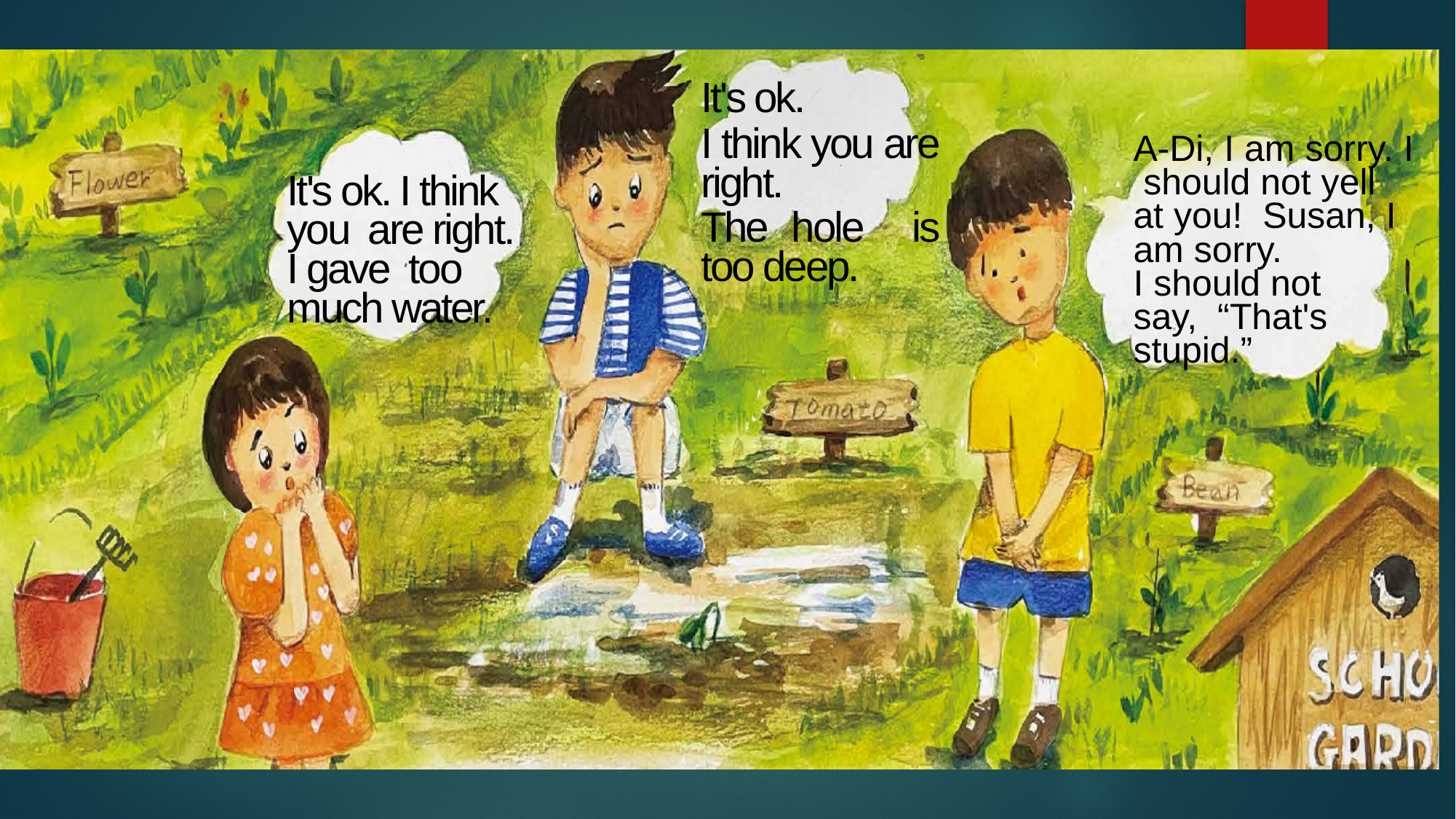

It's ok.
I think you are right.
The hole  is too deep.
A-Di, I am sorry. I  should not yell at you!  Susan, I am sorry.
I should not say,  “That's stupid.”
It's ok. I think you  are right. I gave  too much water.